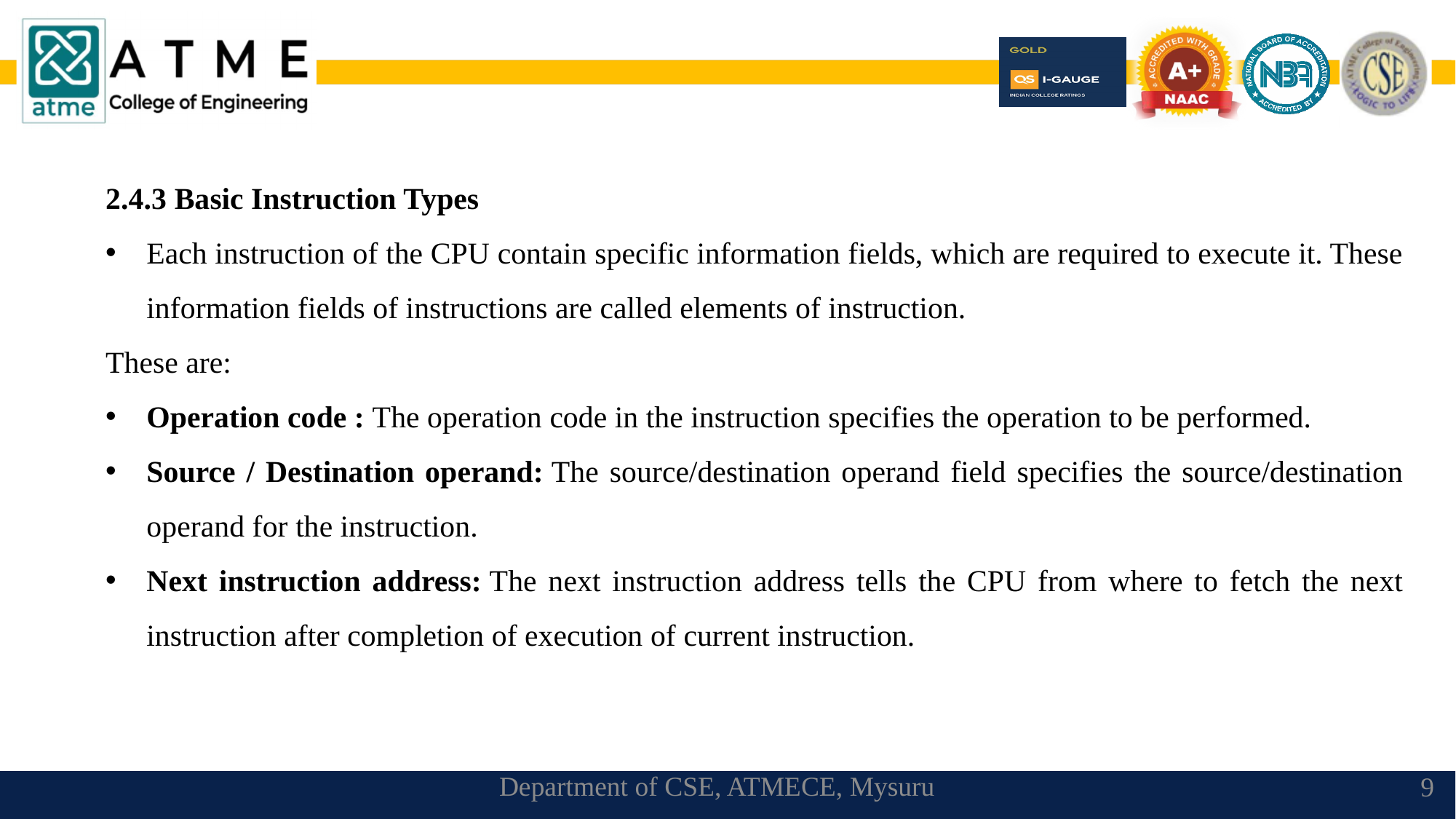

2.4.3 Basic Instruction Types
Each instruction of the CPU contain specific information fields, which are required to execute it. These information fields of instructions are called elements of instruction.
These are:
Operation code : The operation code in the instruction specifies the operation to be performed.
Source / Destination operand: The source/destination operand field specifies the source/destination operand for the instruction.
Next instruction address: The next instruction address tells the CPU from where to fetch the next instruction after completion of execution of current instruction.

Department of CSE, ATMECE, Mysuru
9